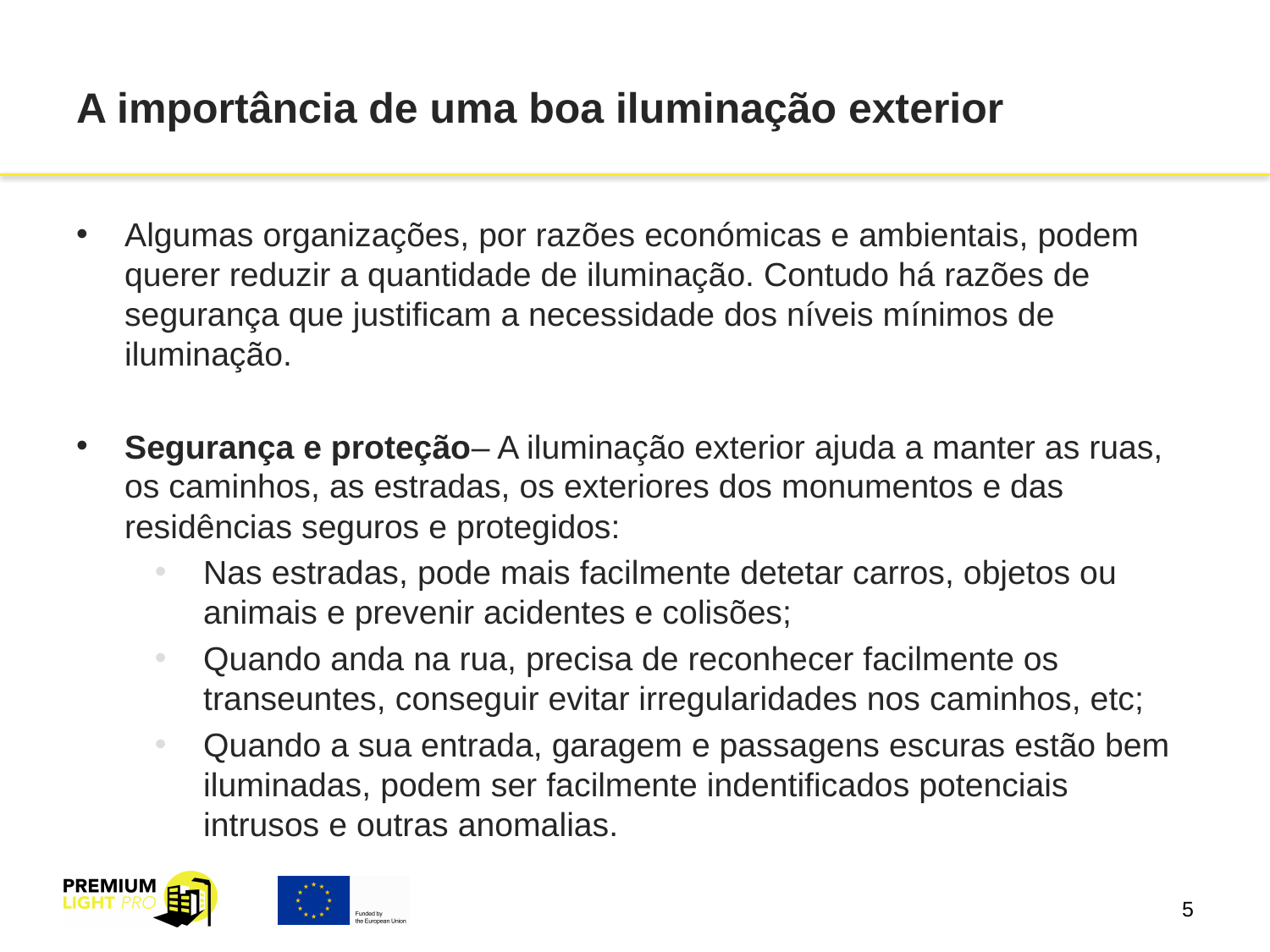

# A importância de uma boa iluminação exterior
Algumas organizações, por razões económicas e ambientais, podem querer reduzir a quantidade de iluminação. Contudo há razões de segurança que justificam a necessidade dos níveis mínimos de iluminação.

Segurança e proteção– A iluminação exterior ajuda a manter as ruas, os caminhos, as estradas, os exteriores dos monumentos e das residências seguros e protegidos:
Nas estradas, pode mais facilmente detetar carros, objetos ou animais e prevenir acidentes e colisões;
Quando anda na rua, precisa de reconhecer facilmente os transeuntes, conseguir evitar irregularidades nos caminhos, etc;
Quando a sua entrada, garagem e passagens escuras estão bem iluminadas, podem ser facilmente indentificados potenciais intrusos e outras anomalias.